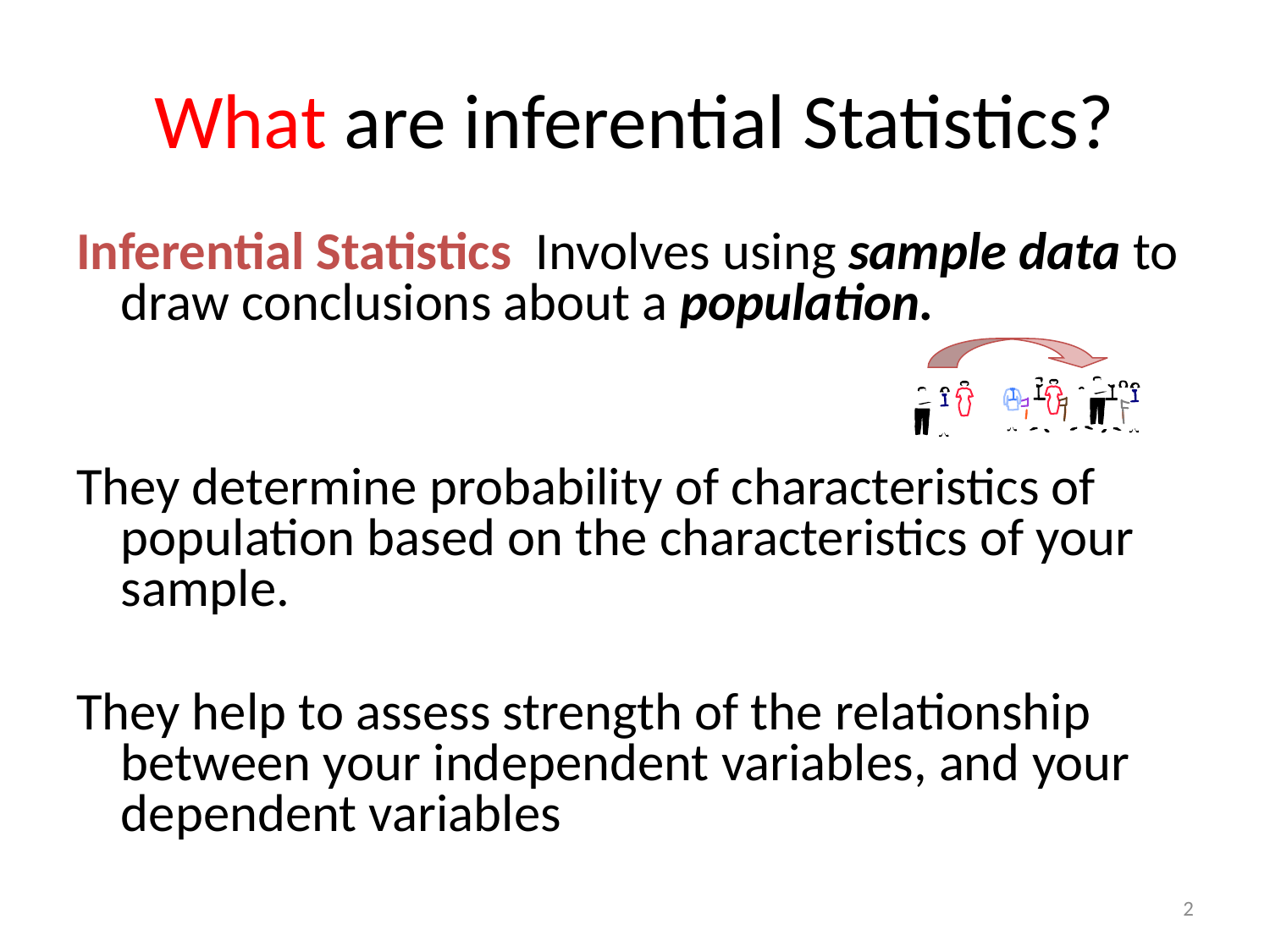

# What are inferential Statistics?
Inferential Statistics  Involves using sample data to draw conclusions about a population.

They determine probability of characteristics of population based on the characteristics of your sample.

They help to assess strength of the relationship between your independent variables, and your dependent variables

2